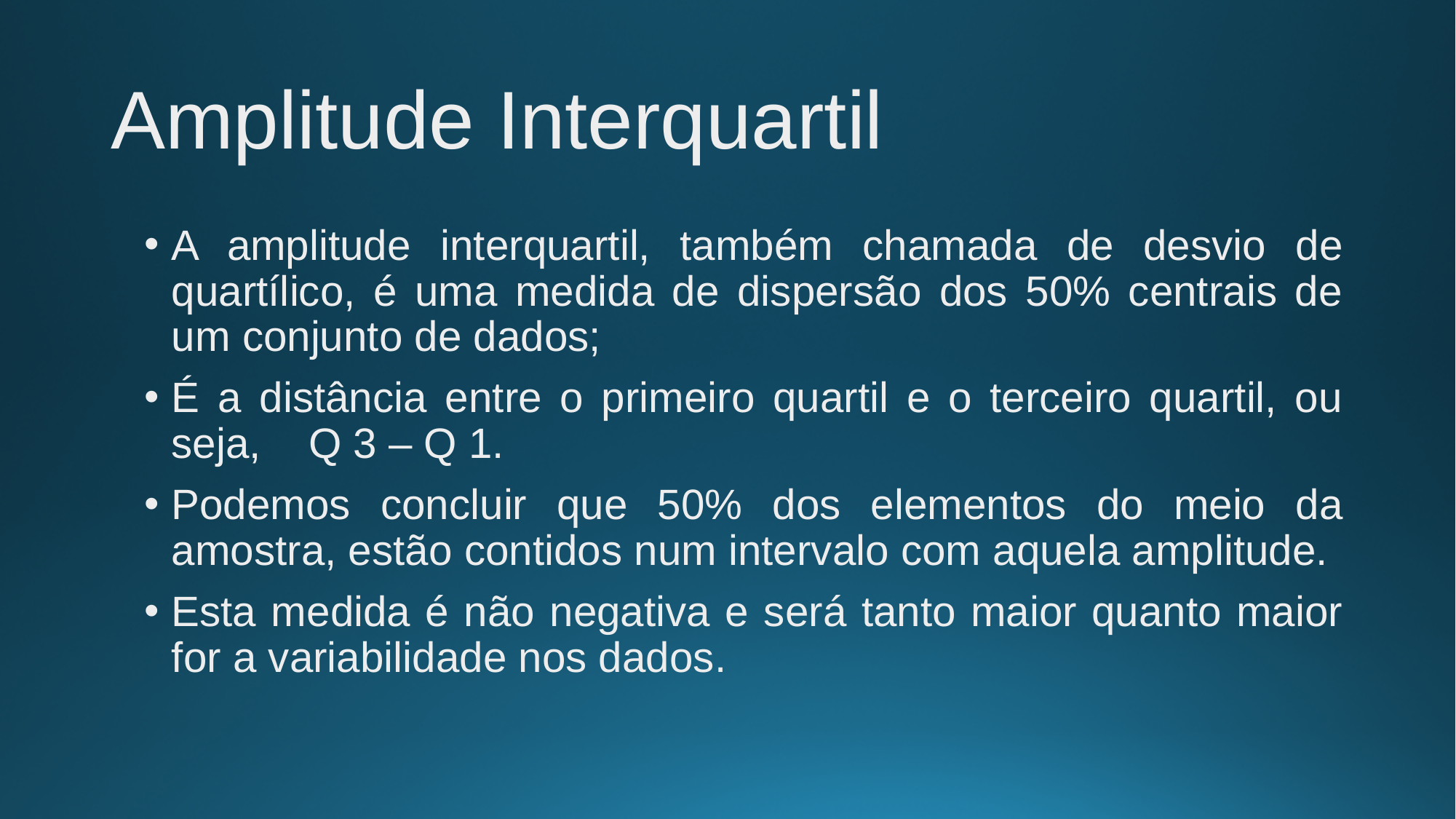

Amplitude Interquartil
A amplitude interquartil, também chamada de desvio de quartílico, é uma medida de dispersão dos 50% centrais de um conjunto de dados;
É a distância entre o primeiro quartil e o terceiro quartil, ou seja,    Q 3 – Q 1.
Podemos concluir que 50% dos elementos do meio da amostra, estão contidos num intervalo com aquela amplitude.
Esta medida é não negativa e será tanto maior quanto maior for a variabilidade nos dados.